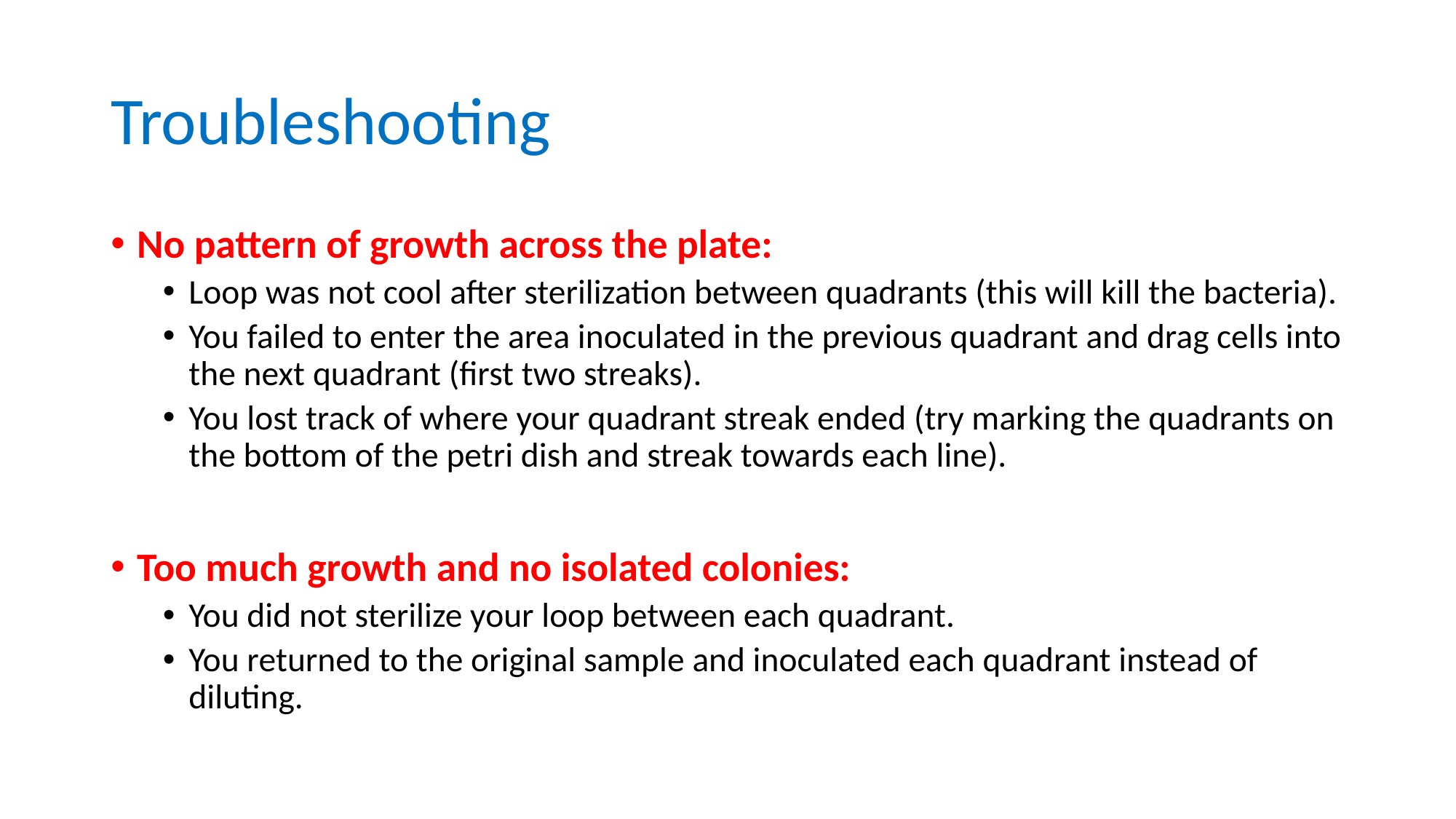

# Troubleshooting
No pattern of growth across the plate:
Loop was not cool after sterilization between quadrants (this will kill the bacteria).
You failed to enter the area inoculated in the previous quadrant and drag cells into the next quadrant (first two streaks).
You lost track of where your quadrant streak ended (try marking the quadrants on the bottom of the petri dish and streak towards each line).

Too much growth and no isolated colonies:
You did not sterilize your loop between each quadrant.
You returned to the original sample and inoculated each quadrant instead of diluting.